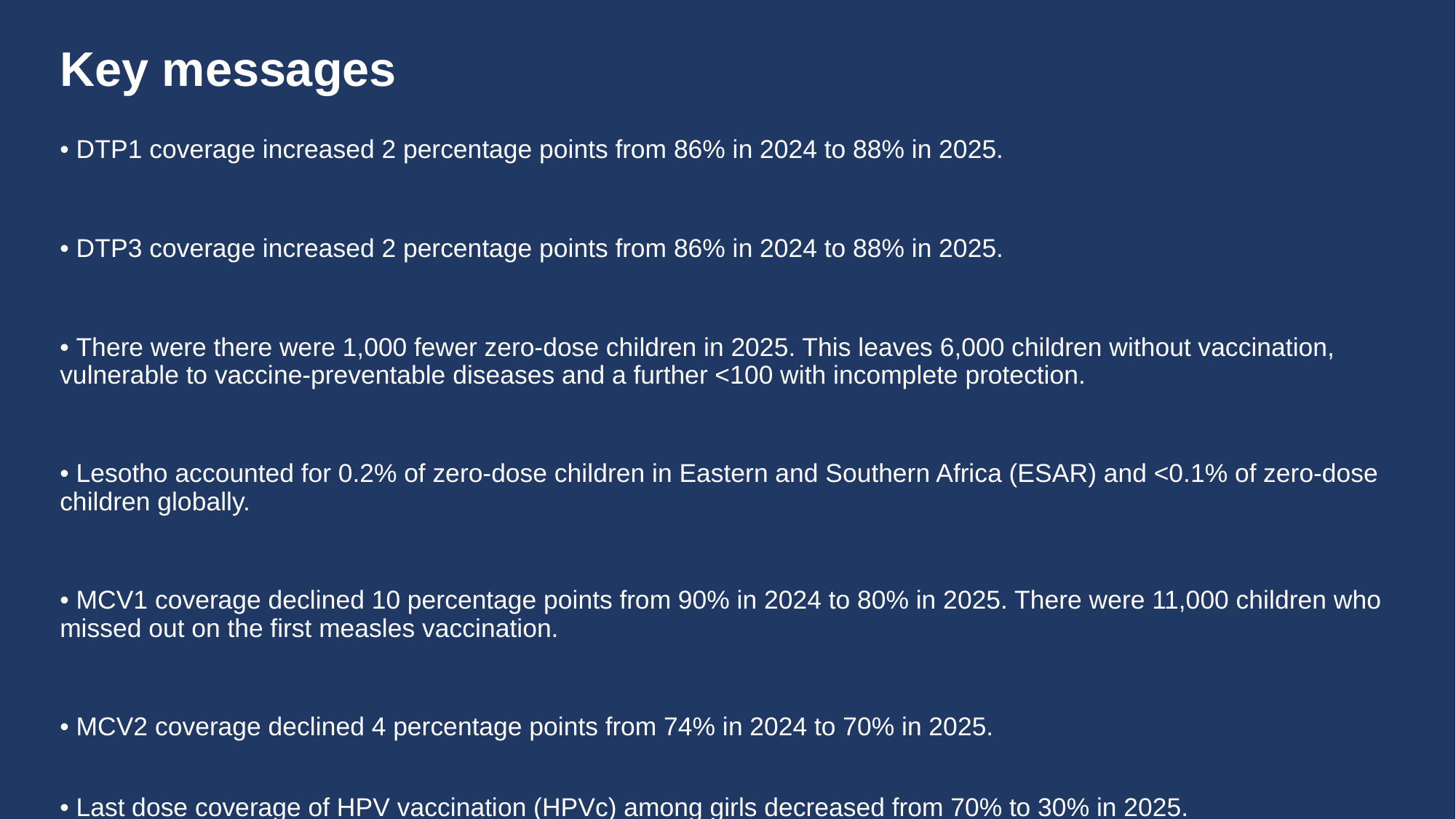

# Key messages
• DTP1 coverage increased 2 percentage points from 86% in 2024 to 88% in 2025.

• DTP3 coverage increased 2 percentage points from 86% in 2024 to 88% in 2025.

• There were there were 1,000 fewer zero-dose children in 2025. This leaves 6,000 children without vaccination, vulnerable to vaccine-preventable diseases and a further <100 with incomplete protection.

• Lesotho accounted for 0.2% of zero-dose children in Eastern and Southern Africa (ESAR) and <0.1% of zero-dose children globally.

• MCV1 coverage declined 10 percentage points from 90% in 2024 to 80% in 2025. There were 11,000 children who missed out on the first measles vaccination.

• MCV2 coverage declined 4 percentage points from 74% in 2024 to 70% in 2025.

• Last dose coverage of HPV vaccination (HPVc) among girls decreased from 70% to 30% in 2025.